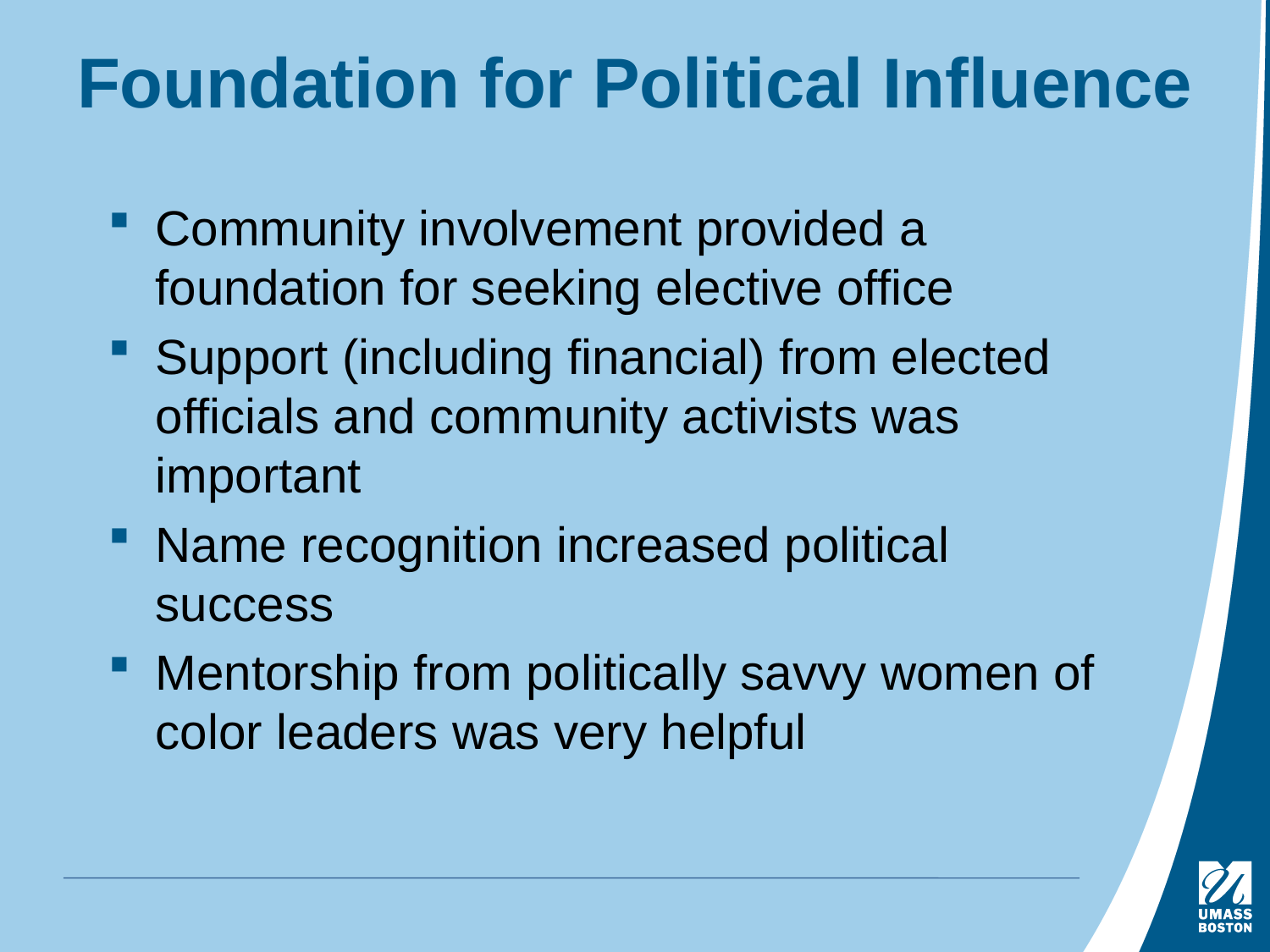

# Foundation for Political Influence
Community involvement provided a foundation for seeking elective office
Support (including financial) from elected officials and community activists was important
Name recognition increased political success
Mentorship from politically savvy women of color leaders was very helpful